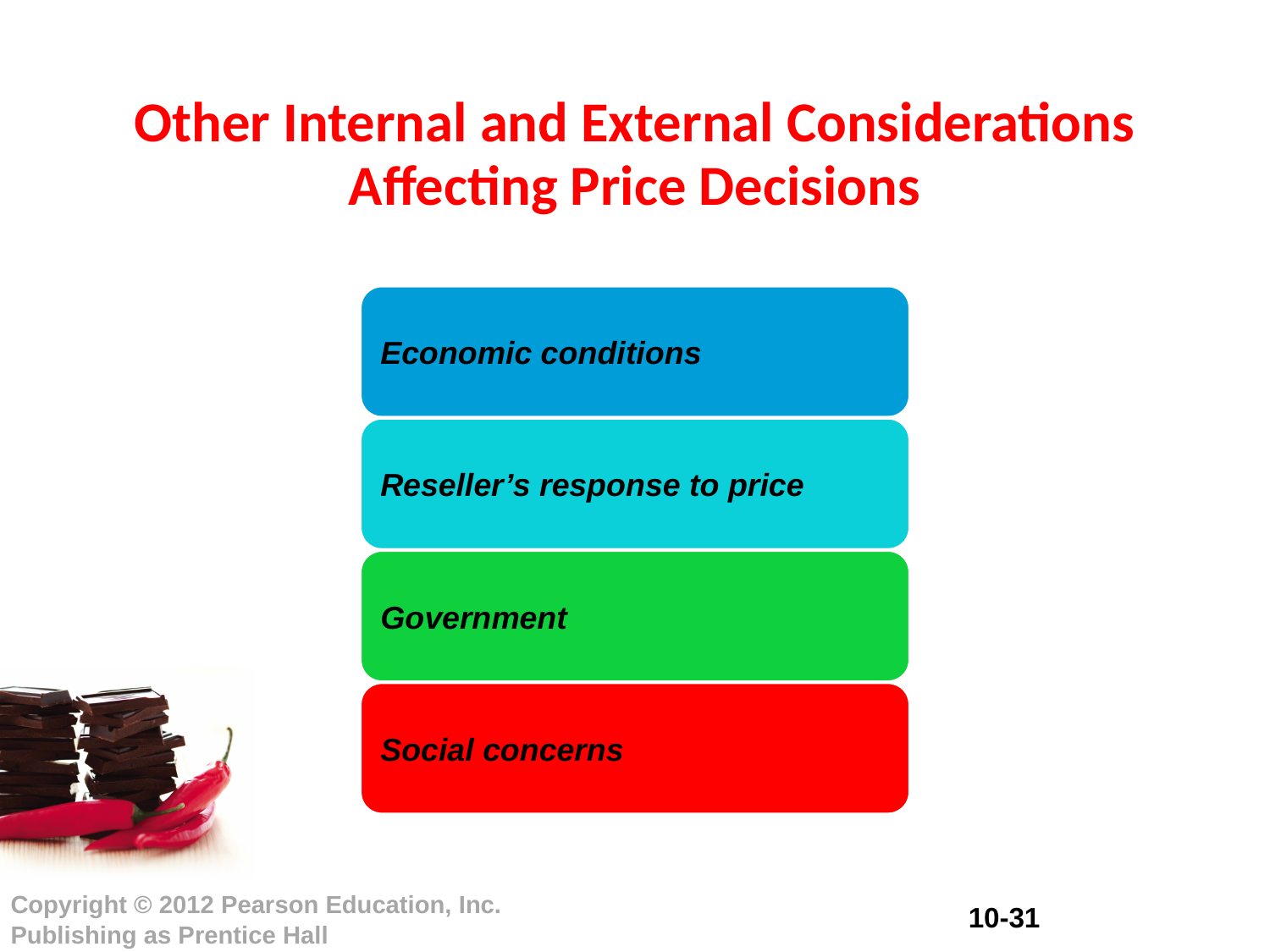

# Other Internal and External Considerations Affecting Price Decisions

Economic conditions
Reseller’s response to price
Government
Social concerns